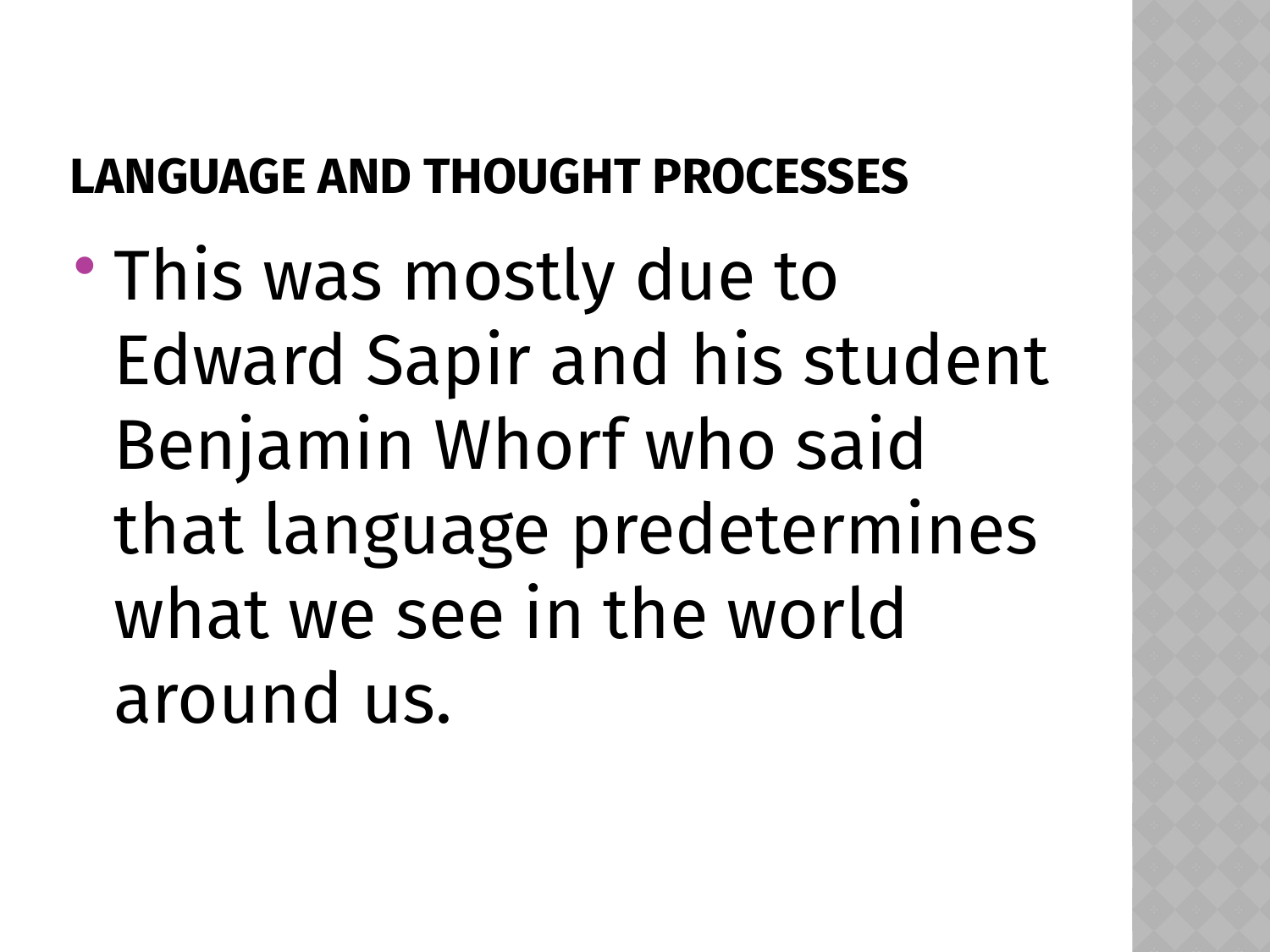

# Language and thought processes
This was mostly due to Edward Sapir and his student Benjamin Whorf who said that language predetermines what we see in the world around us.